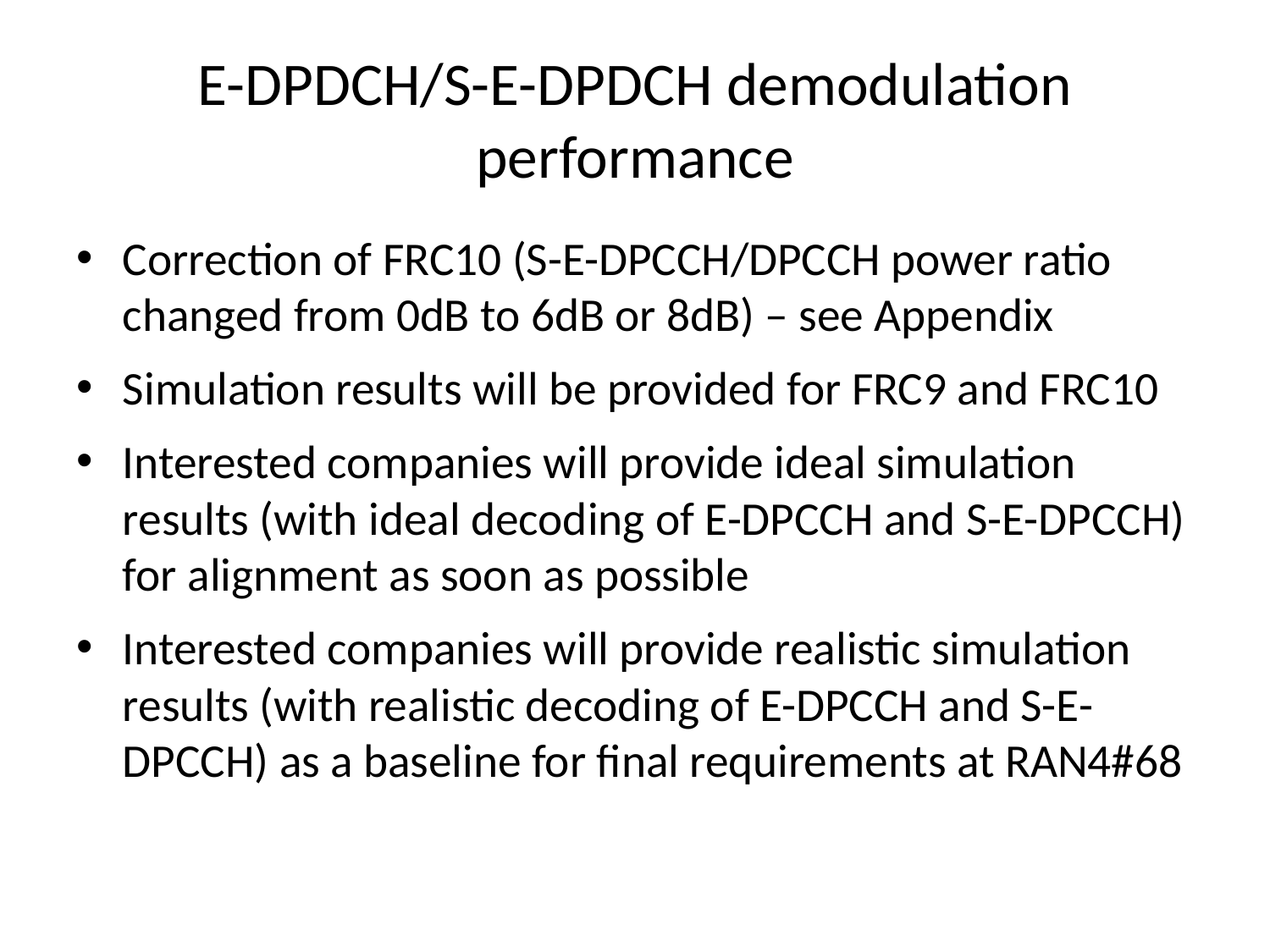

# E-DPDCH/S-E-DPDCH demodulation performance
Correction of FRC10 (S-E-DPCCH/DPCCH power ratio changed from 0dB to 6dB or 8dB) – see Appendix
Simulation results will be provided for FRC9 and FRC10
Interested companies will provide ideal simulation results (with ideal decoding of E-DPCCH and S-E-DPCCH) for alignment as soon as possible
Interested companies will provide realistic simulation results (with realistic decoding of E-DPCCH and S-E-DPCCH) as a baseline for final requirements at RAN4#68